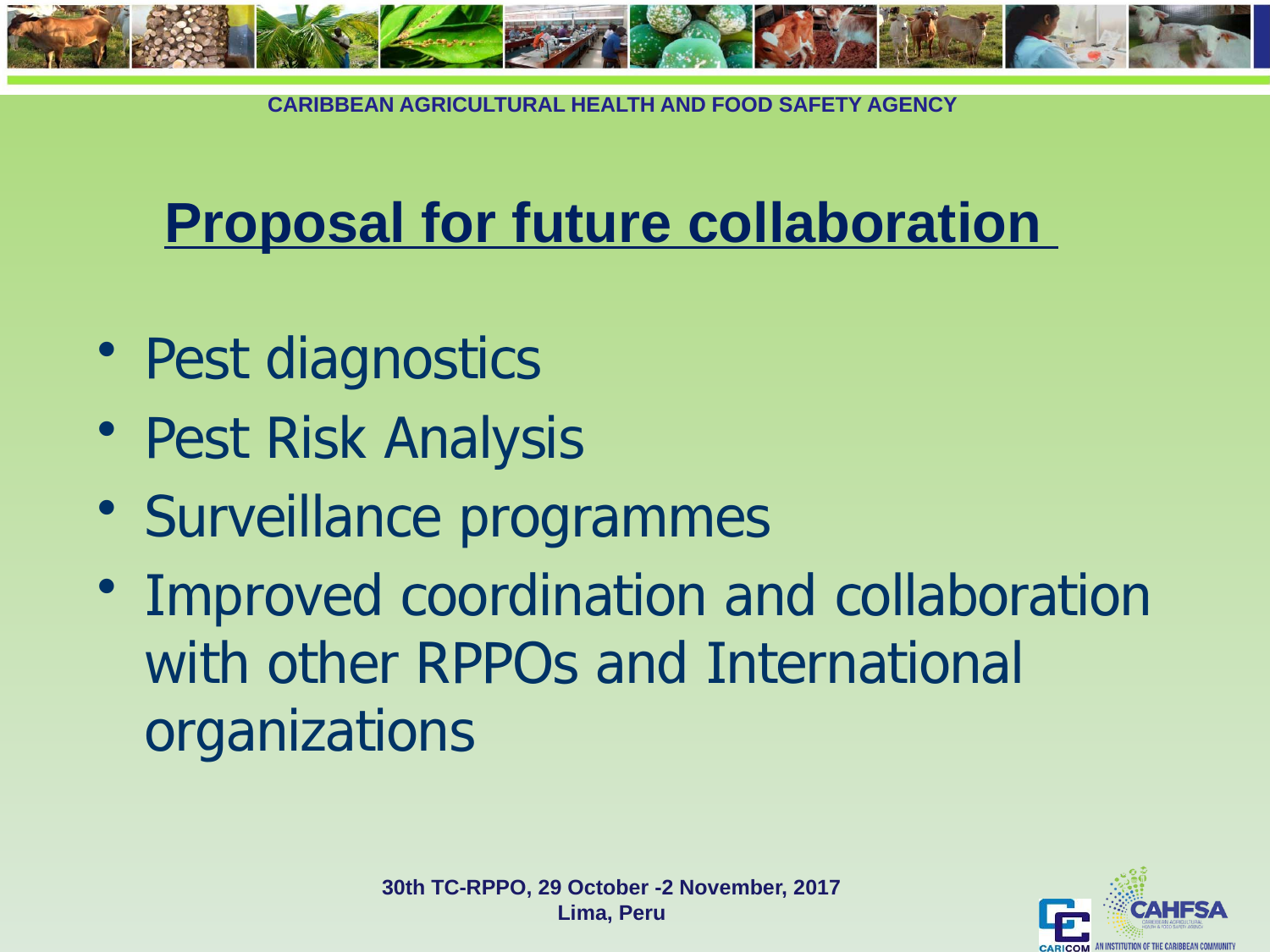

Proposal for future collaboration
Pest diagnostics
Pest Risk Analysis
Surveillance programmes
Improved coordination and collaboration with other RPPOs and International organizations